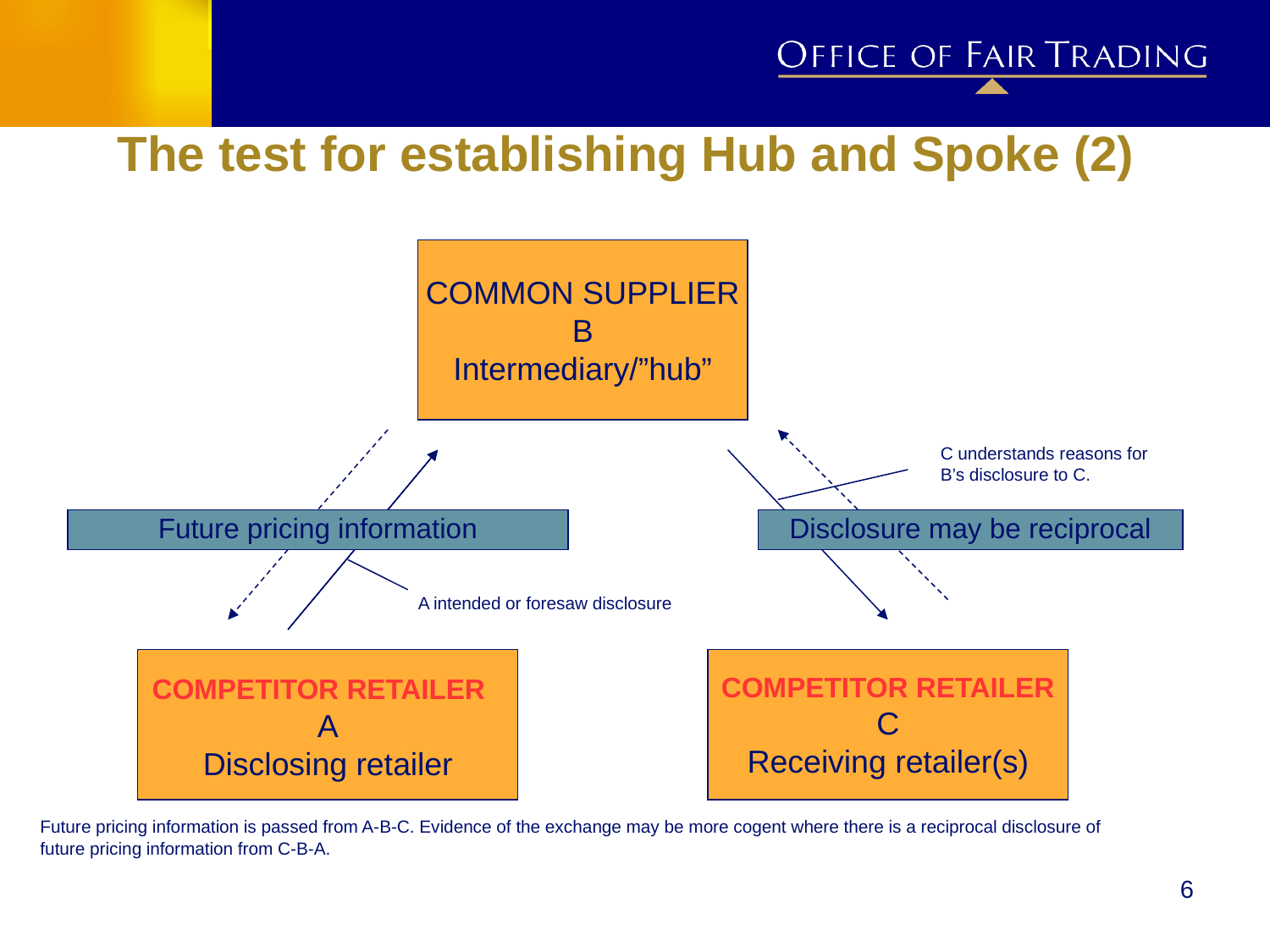

The test for establishing Hub and Spoke (2)

COMMON SUPPLIER
B
Intermediary/”hub”

COMMON SUPPLIER
B
Intermediary/”hub”

Supplier B

C understands reasons for
B’s disclosure to C.

Future pricing information

Future pricing information

Future pricing information

Future pricing information

Disclosure may be reciprocal

A intended or foresaw disclosure
COMPETITOR RETAILER
A
Disclosing retailer
COMPETITOR RETAILER
A
Disclosing retailer
COMPETITOR RETAILER
C
Receiving retailer(s)
COMPETITOR RETAILER
C
Receiving retailer(s)
Future pricing information is passed from A-B-C. Evidence of the exchange may be more cogent where there is a reciprocal disclosure of future pricing information from C-B-A.
6